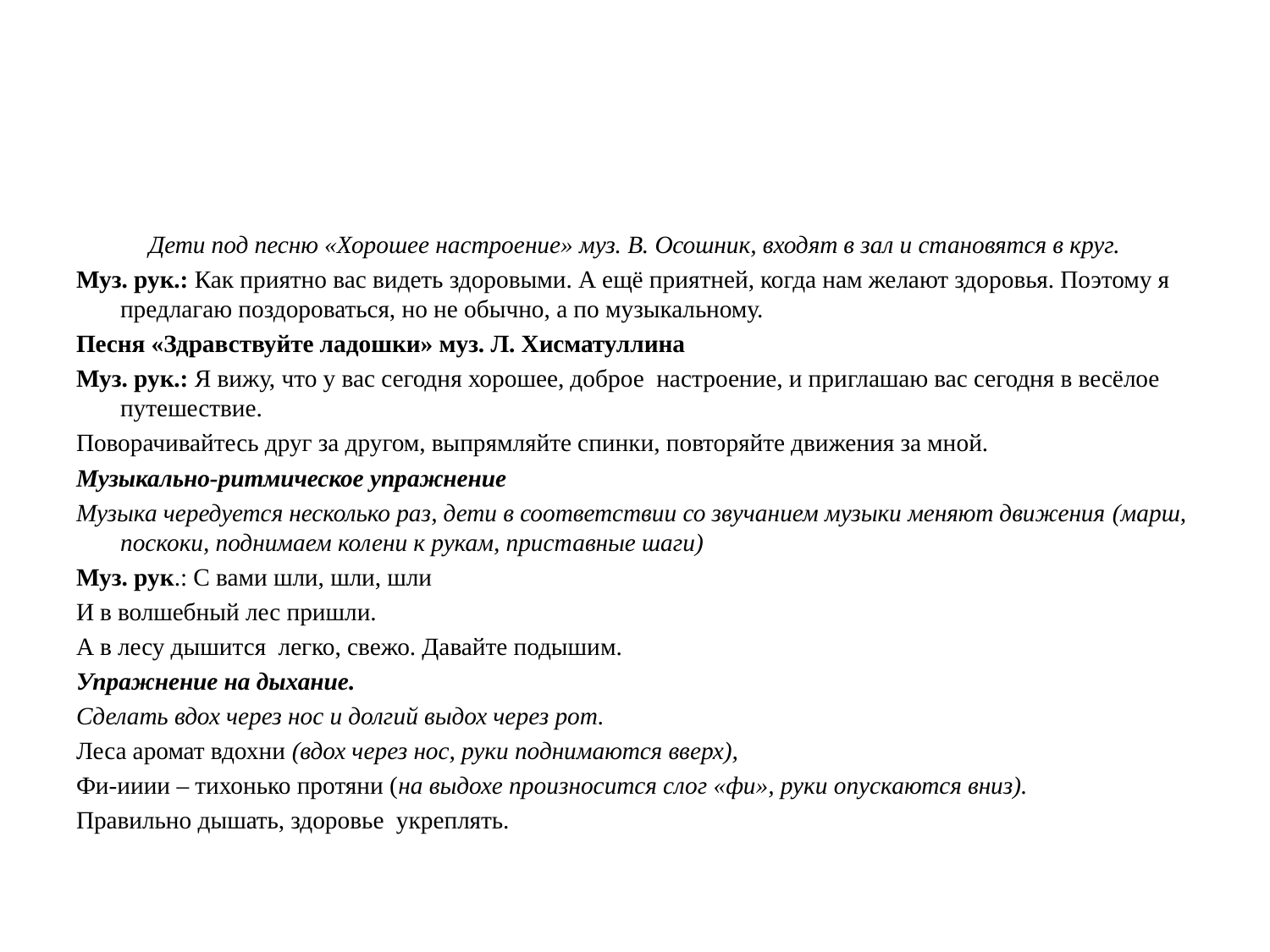

#
Дети под песню «Хорошее настроение» муз. В. Осошник, входят в зал и становятся в круг.
Муз. рук.: Как приятно вас видеть здоровыми. А ещё приятней, когда нам желают здоровья. Поэтому я предлагаю поздороваться, но не обычно, а по музыкальному.
Песня «Здравствуйте ладошки» муз. Л. Хисматуллина
Муз. рук.: Я вижу, что у вас сегодня хорошее, доброе  настроение, и приглашаю вас сегодня в весёлое путешествие.
Поворачивайтесь друг за другом, выпрямляйте спинки, повторяйте движения за мной.
Музыкально-ритмическое упражнение
Музыка чередуется несколько раз, дети в соответствии со звучанием музыки меняют движения (марш, поскоки, поднимаем колени к рукам, приставные шаги)
Муз. рук.: С вами шли, шли, шли
И в волшебный лес пришли.
А в лесу дышится  легко, свежо. Давайте подышим.
Упражнение на дыхание.
Сделать вдох через нос и долгий выдох через рот.
Леса аромат вдохни (вдох через нос, руки поднимаются вверх),
Фи-ииии – тихонько протяни (на выдохе произносится слог «фи», руки опускаются вниз).
Правильно дышать, здоровье  укреплять.